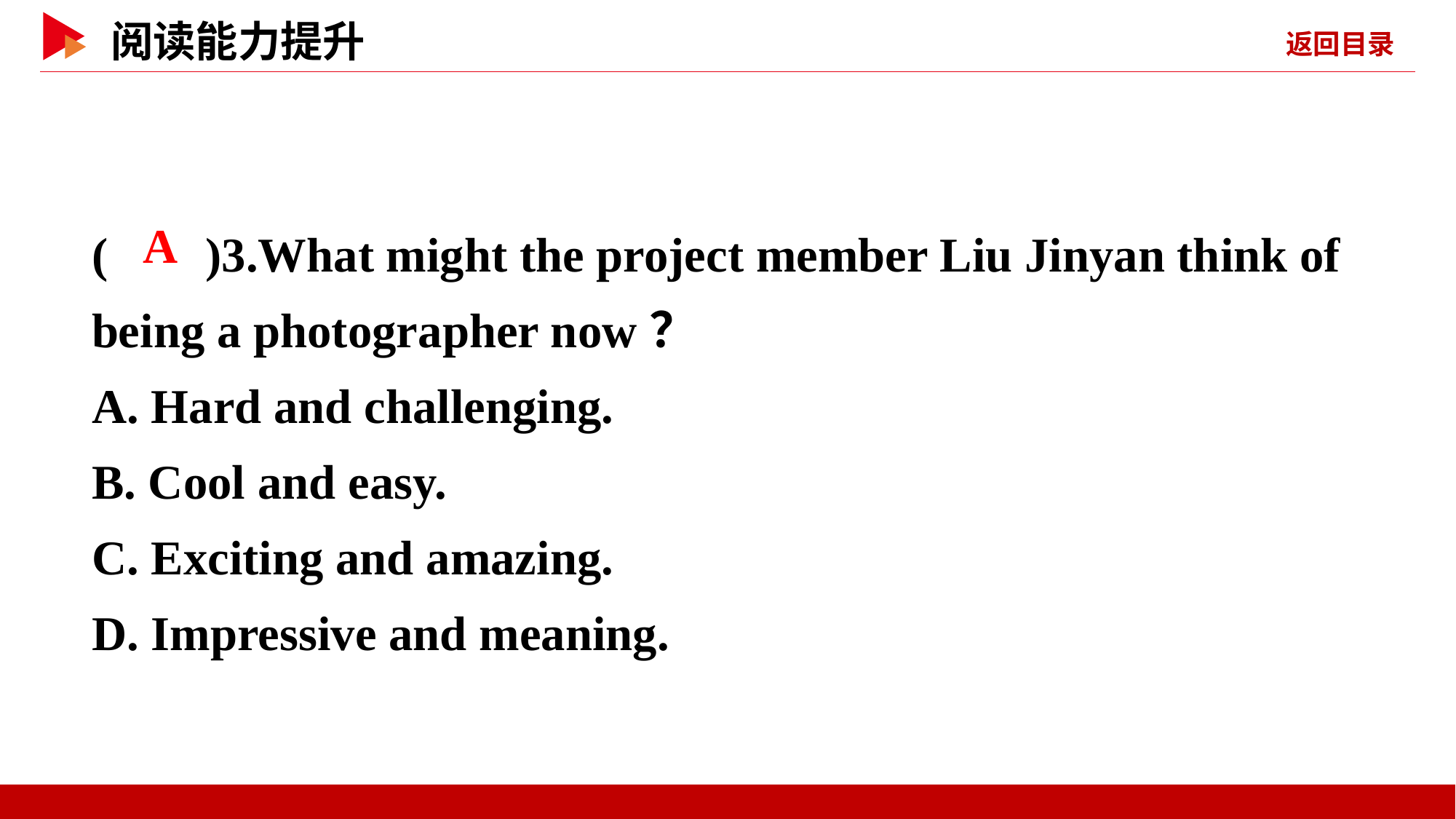

(        )3.What might the project member Liu Jinyan think of being a photographer now？
A. Hard and challenging.
B. Cool and easy.
C. Exciting and amazing.
D. Impressive and meaning.
   A